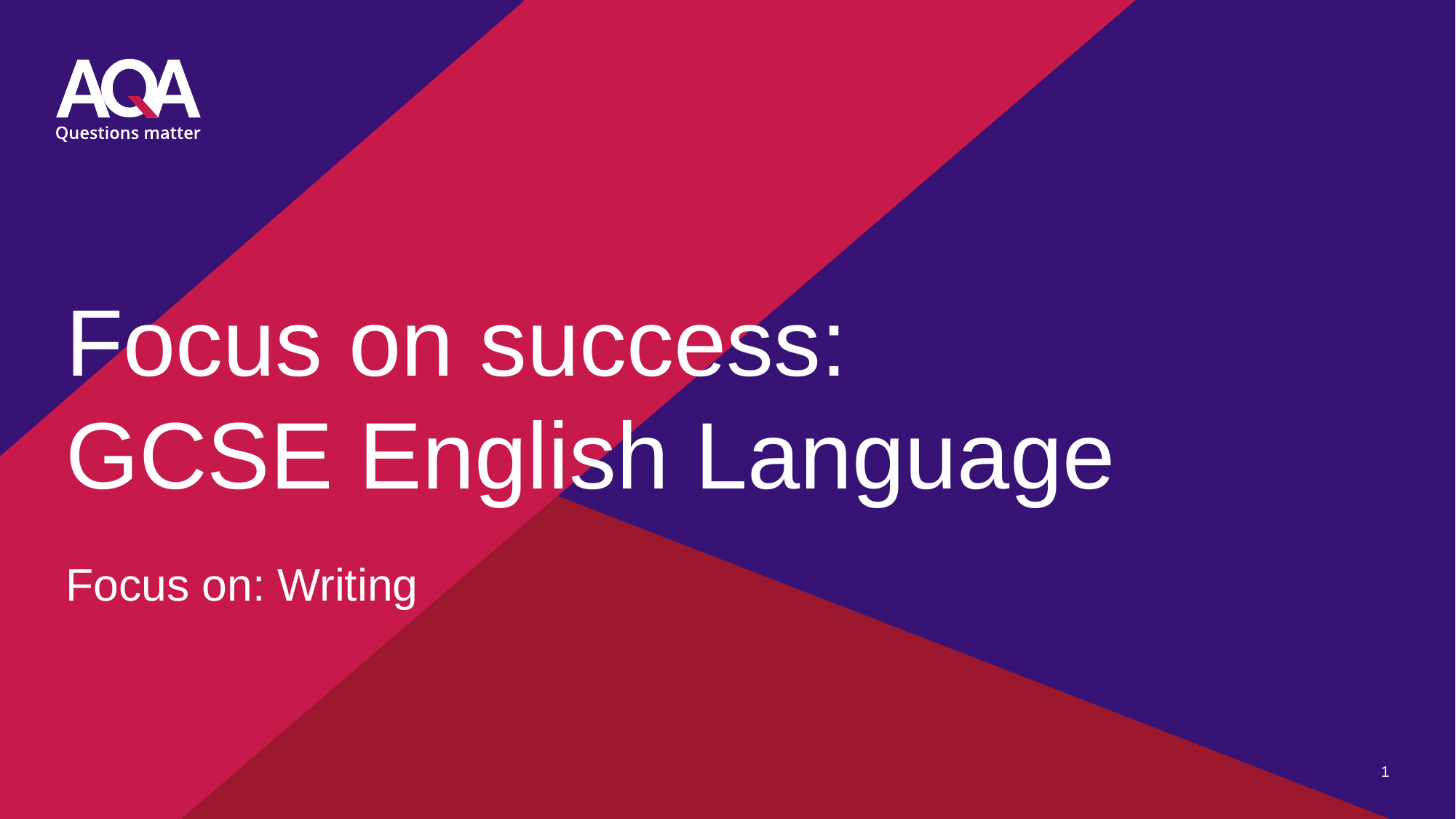

# Focus on success: GCSE English Language
Focus on: Writing
1